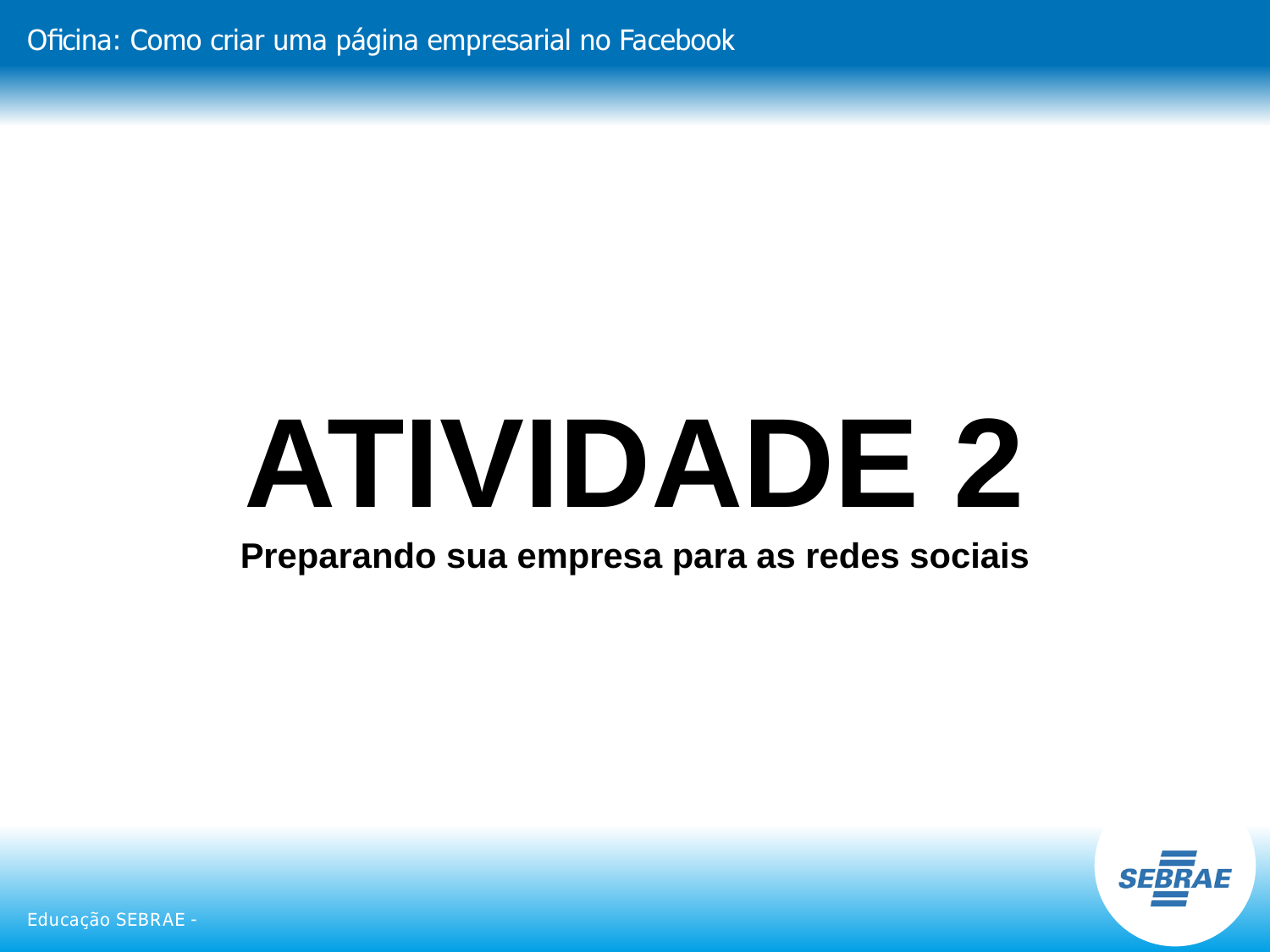

ATIVIDADE 2
Preparando sua empresa para as redes sociais